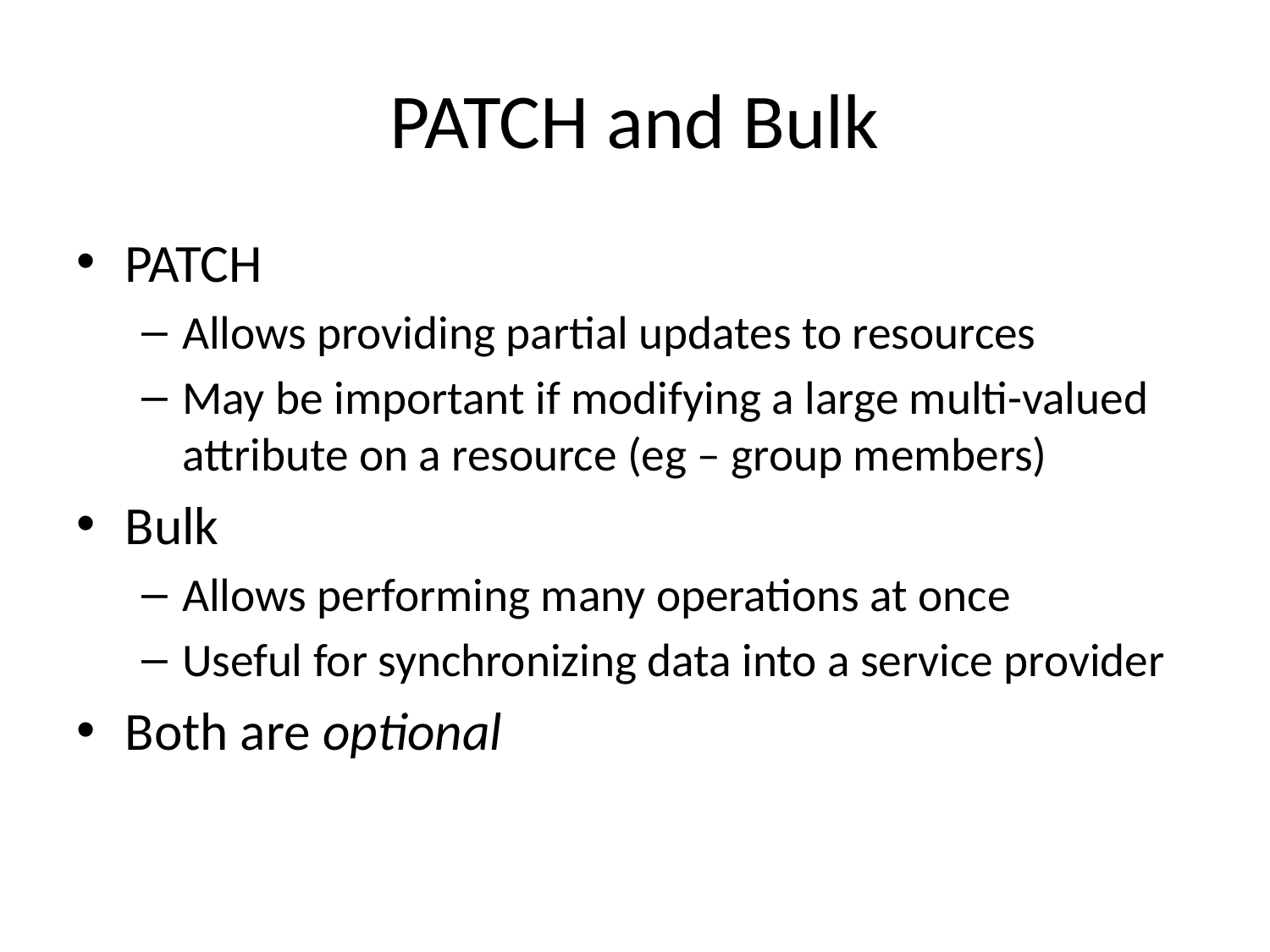

# PATCH and Bulk
PATCH
Allows providing partial updates to resources
May be important if modifying a large multi-valued attribute on a resource (eg – group members)
Bulk
Allows performing many operations at once
Useful for synchronizing data into a service provider
Both are optional